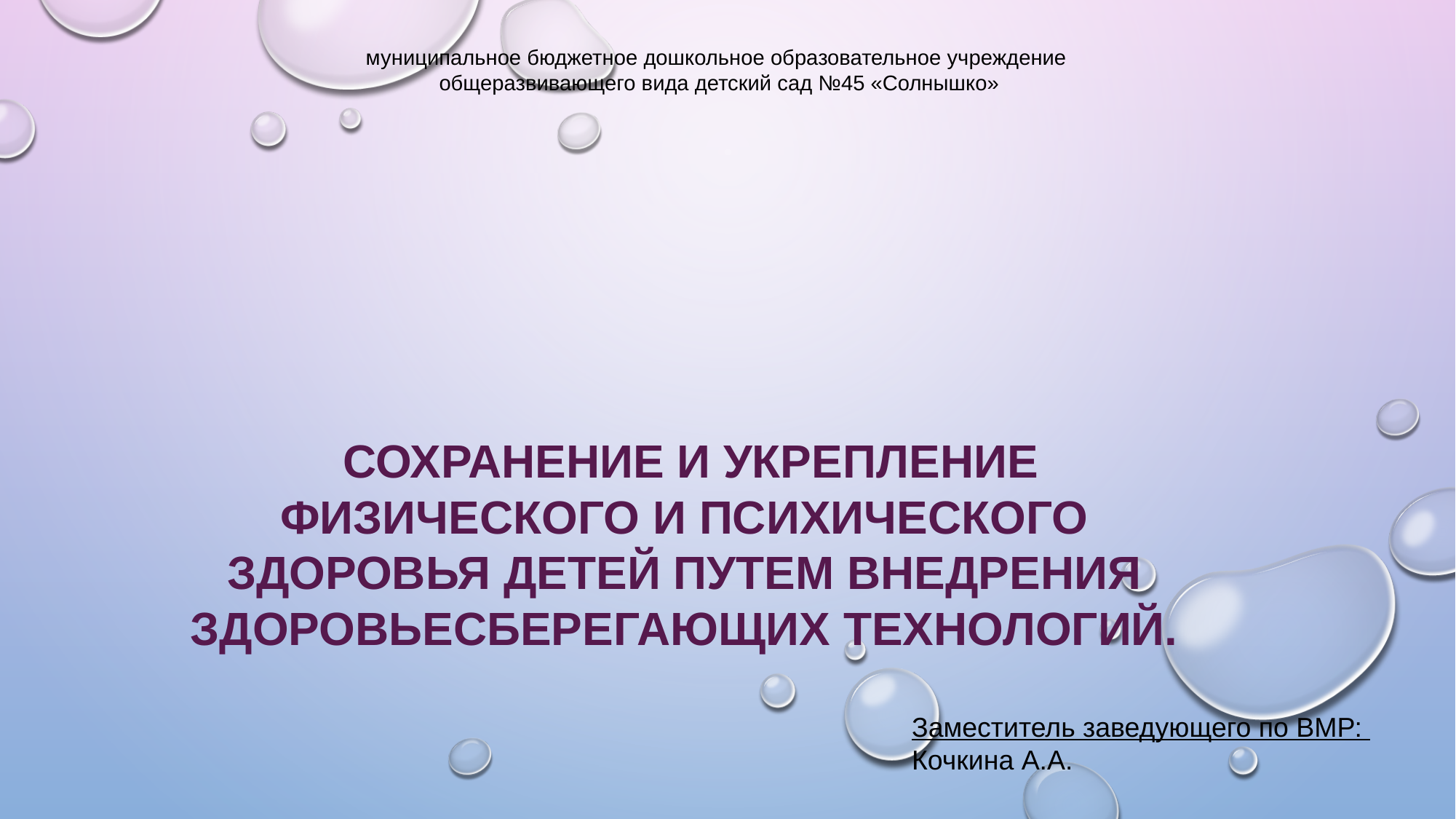

муниципальное бюджетное дошкольное образовательное учреждение
 общеразвивающего вида детский сад №45 «Солнышко»
# сохранение и укрепление физического и психического здоровья детей путем внедрения здоровьесберегающих технологий.
Заместитель заведующего по ВМР:
Кочкина А.А.